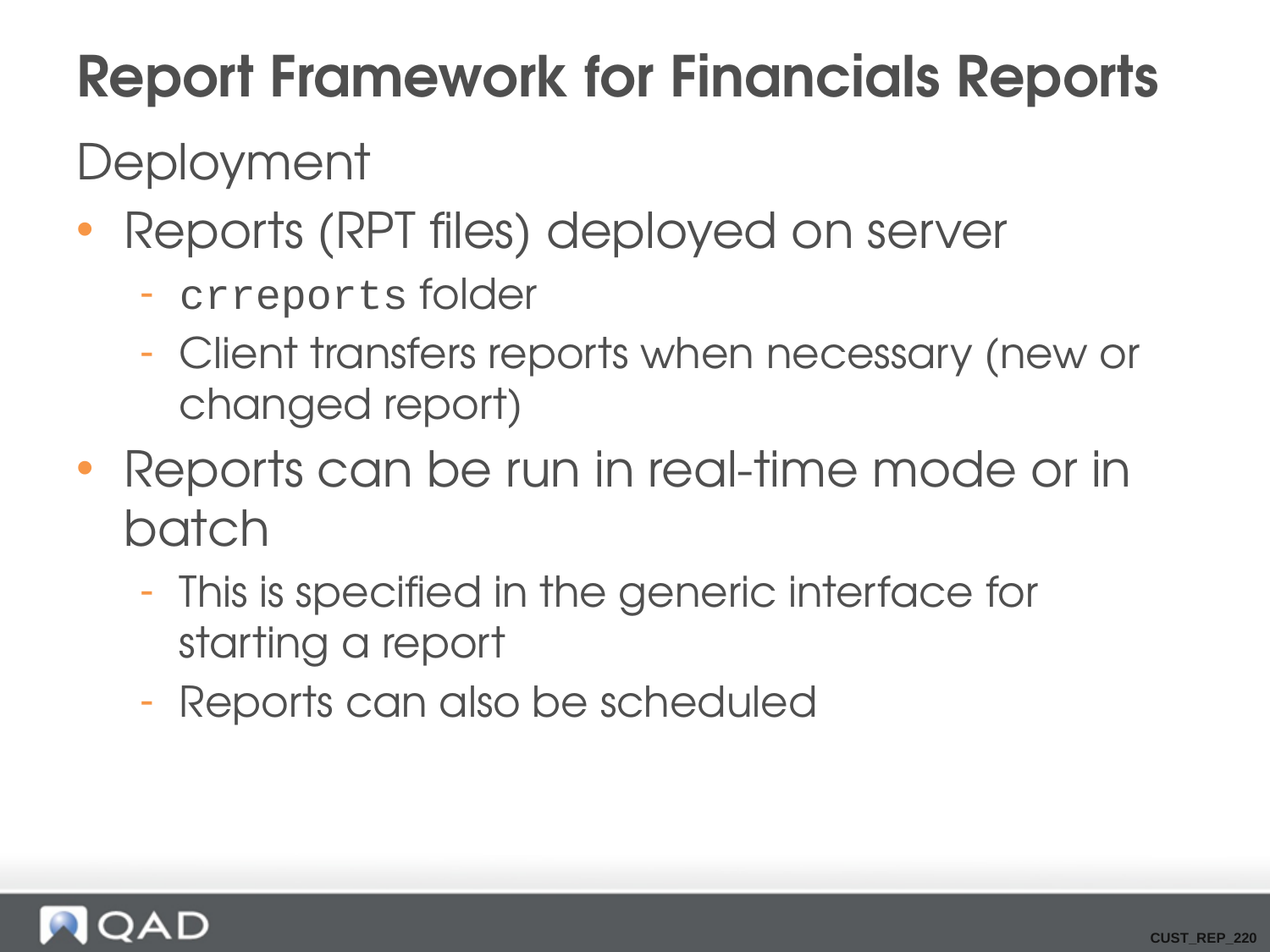

# Report Framework for Financials Reports
Deployment
Reports (RPT files) deployed on server
crreports folder
Client transfers reports when necessary (new or changed report)
Reports can be run in real-time mode or in batch
This is specified in the generic interface for starting a report
Reports can also be scheduled

CUST_REP_220